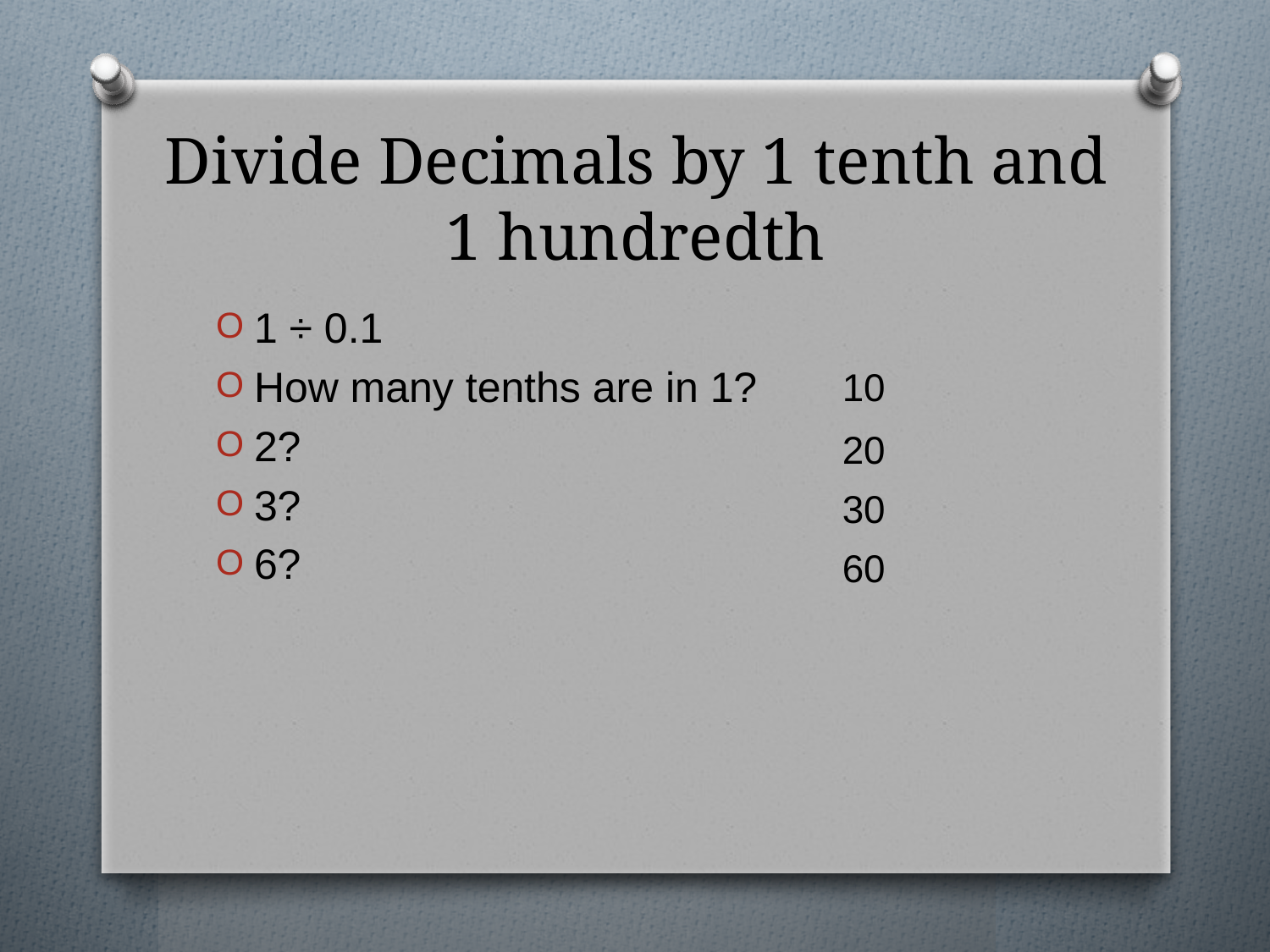

# Divide Decimals by 1 tenth and 1 hundredth
1 ÷ 0.1
How many tenths are in 1?
2?
3?
6?
10
20
30
60